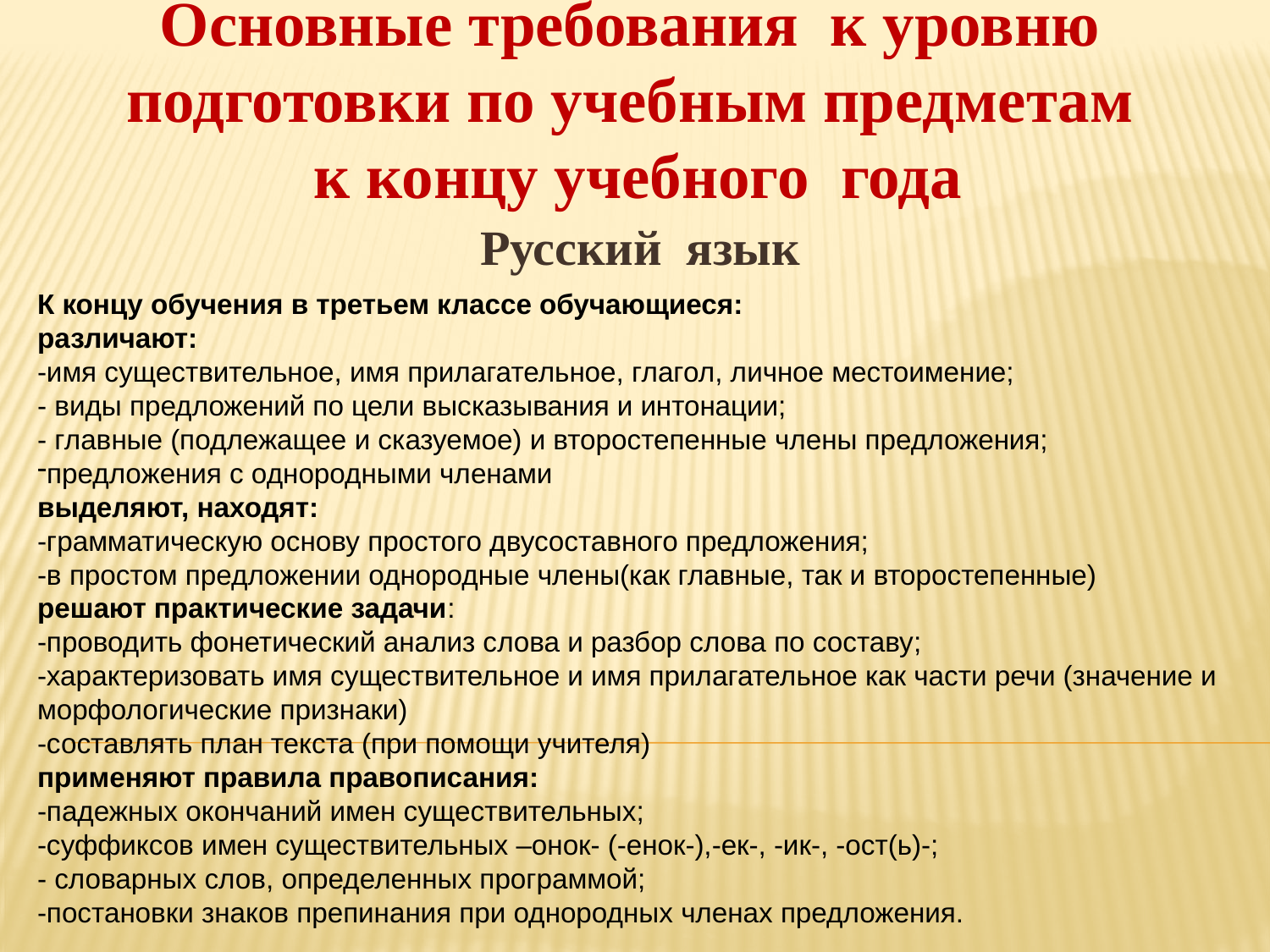

Основные требования  к уровню подготовки по учебным предметам
 к концу учебного  года

Русский  язык
К концу обучения в третьем классе обучающиеся:
различают:
-имя существительное, имя прилагательное, глагол, личное местоимение;
- виды предложений по цели высказывания и интонации;
- главные (подлежащее и сказуемое) и второстепенные члены предложения;
предложения с однородными членами
выделяют, находят:
-грамматическую основу простого двусоставного предложения;
-в простом предложении однородные члены(как главные, так и второстепенные)
решают практические задачи:
-проводить фонетический анализ слова и разбор слова по составу;
-характеризовать имя существительное и имя прилагательное как части речи (значение и морфологические признаки)
-составлять план текста (при помощи учителя)
применяют правила правописания:
-падежных окончаний имен существительных;
-суффиксов имен существительных –онок- (-енок-),-ек-, -ик-, -ост(ь)-;
- словарных слов, определенных программой;
-постановки знаков препинания при однородных членах предложения.